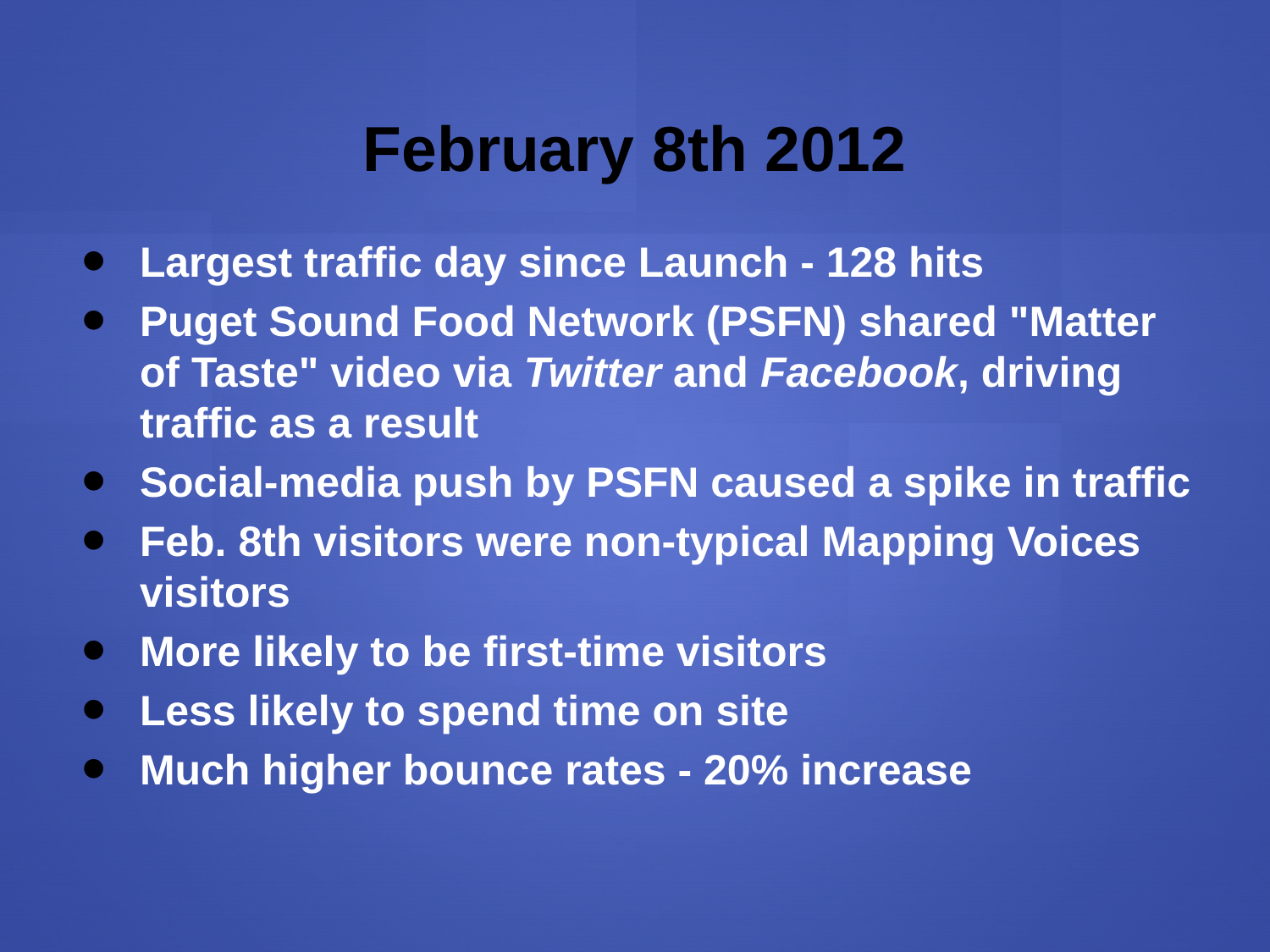

# February 8th 2012
Largest traffic day since Launch - 128 hits
Puget Sound Food Network (PSFN) shared "Matter of Taste" video via Twitter and Facebook, driving traffic as a result
Social-media push by PSFN caused a spike in traffic
Feb. 8th visitors were non-typical Mapping Voices visitors
More likely to be first-time visitors
Less likely to spend time on site
Much higher bounce rates - 20% increase